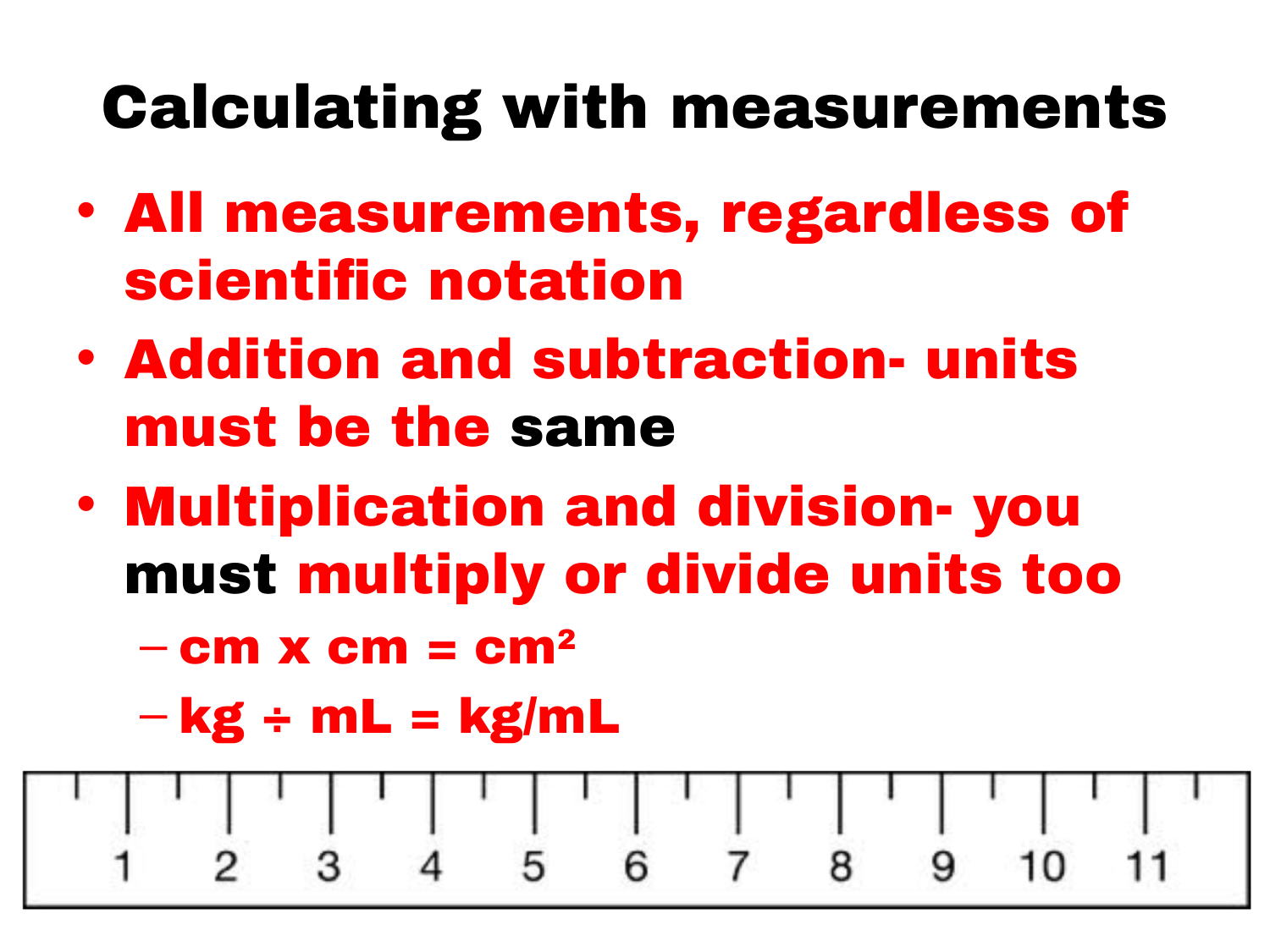

# Calculating with measurements
All measurements, regardless of scientific notation
Addition and subtraction- units must be the same
Multiplication and division- you must multiply or divide units too
cm x cm = cm2
kg ÷ mL = kg/mL